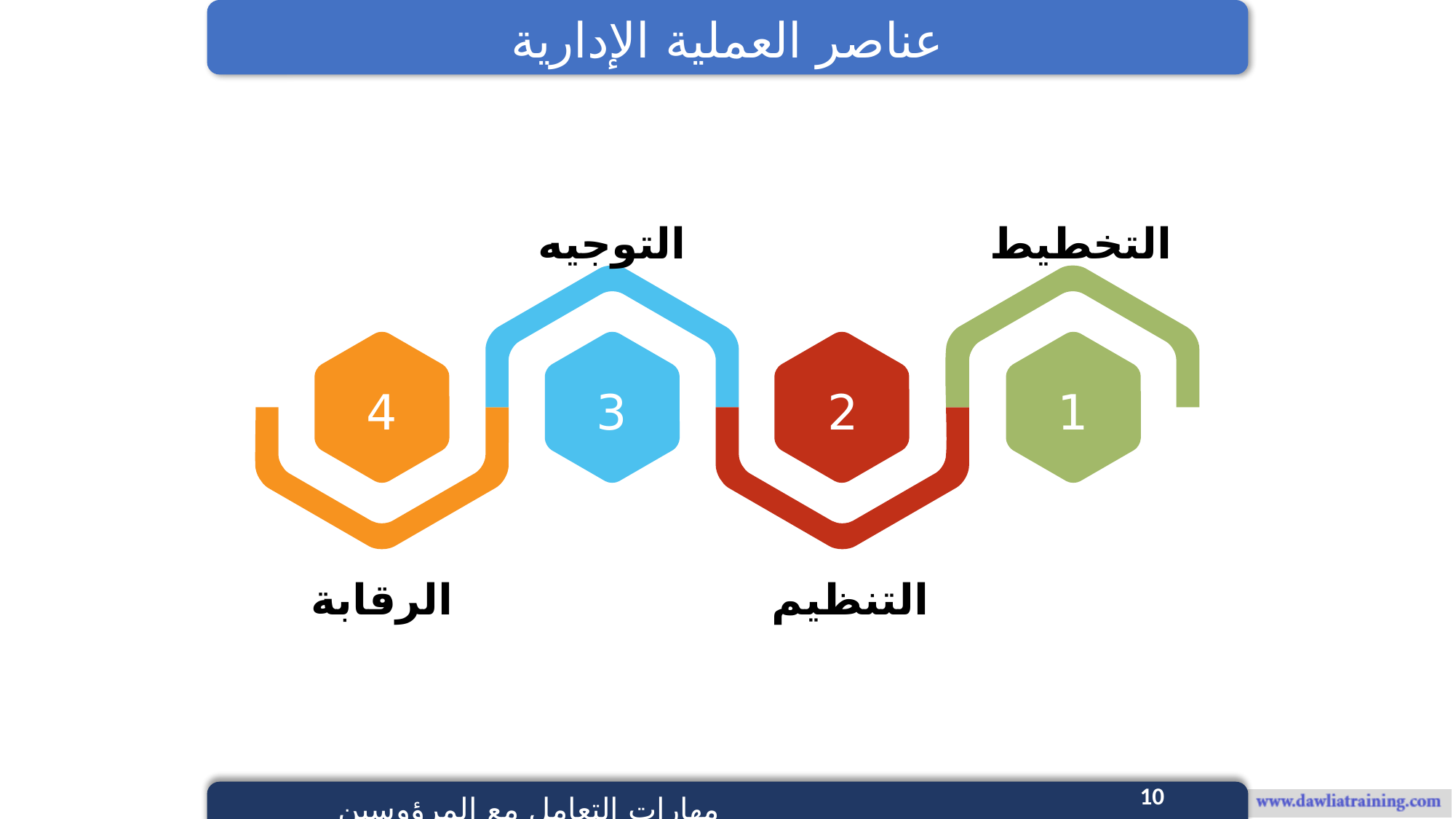

عناصر العملية الإدارية
التوجيه
التخطيط

4
3
2
1
التنظيم
الرقابة
10

مهارات التعامل مع المرؤوسين